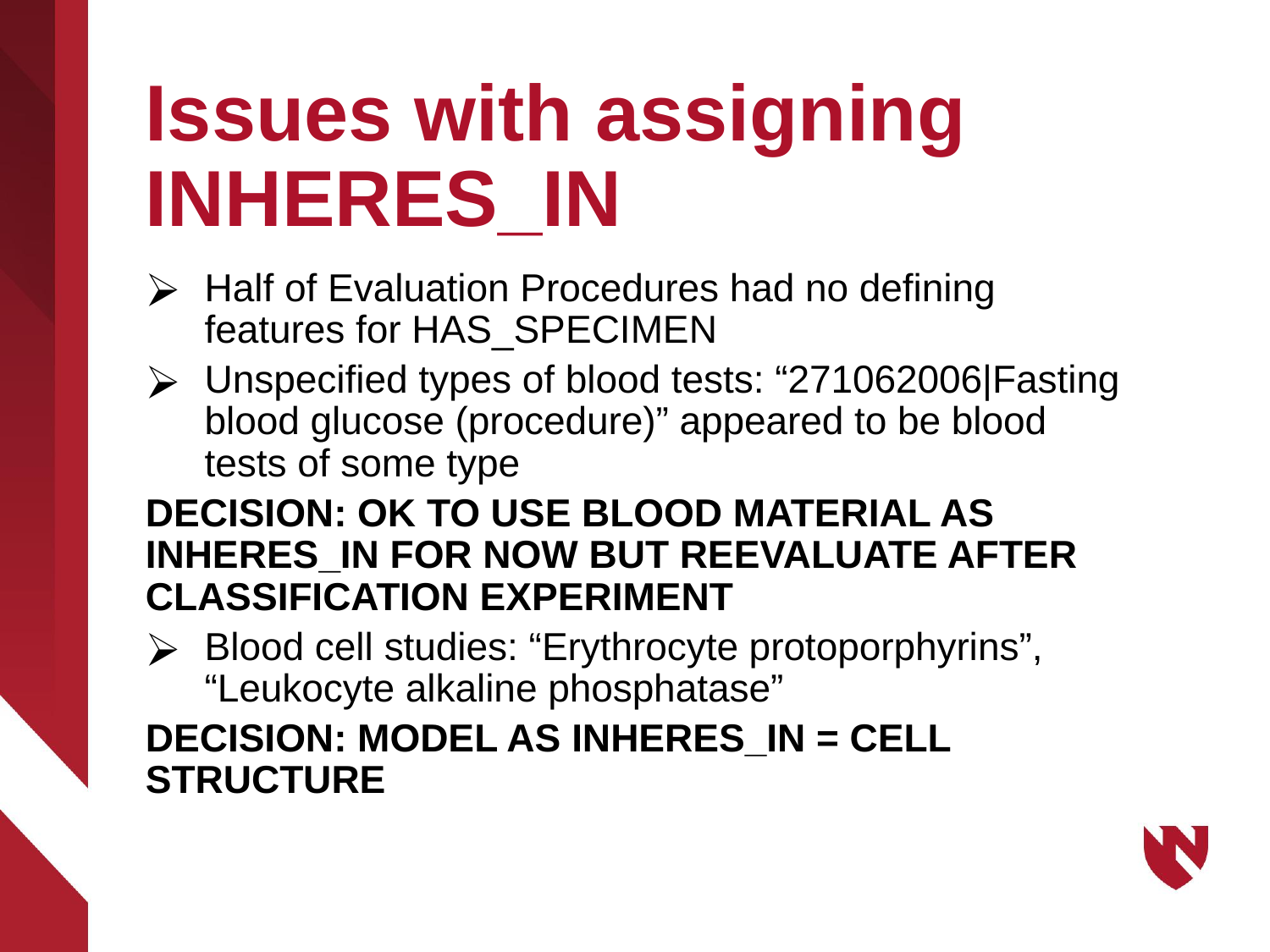

# Issues with assigning INHERES_IN
Half of Evaluation Procedures had no defining features for HAS_SPECIMEN
Unspecified types of blood tests: “271062006|Fasting blood glucose (procedure)” appeared to be blood tests of some type
DECISION: OK TO USE BLOOD MATERIAL AS INHERES_IN FOR NOW BUT REEVALUATE AFTER CLASSIFICATION EXPERIMENT
Blood cell studies: “Erythrocyte protoporphyrins”, “Leukocyte alkaline phosphatase”
DECISION: MODEL AS INHERES_IN = CELL STRUCTURE